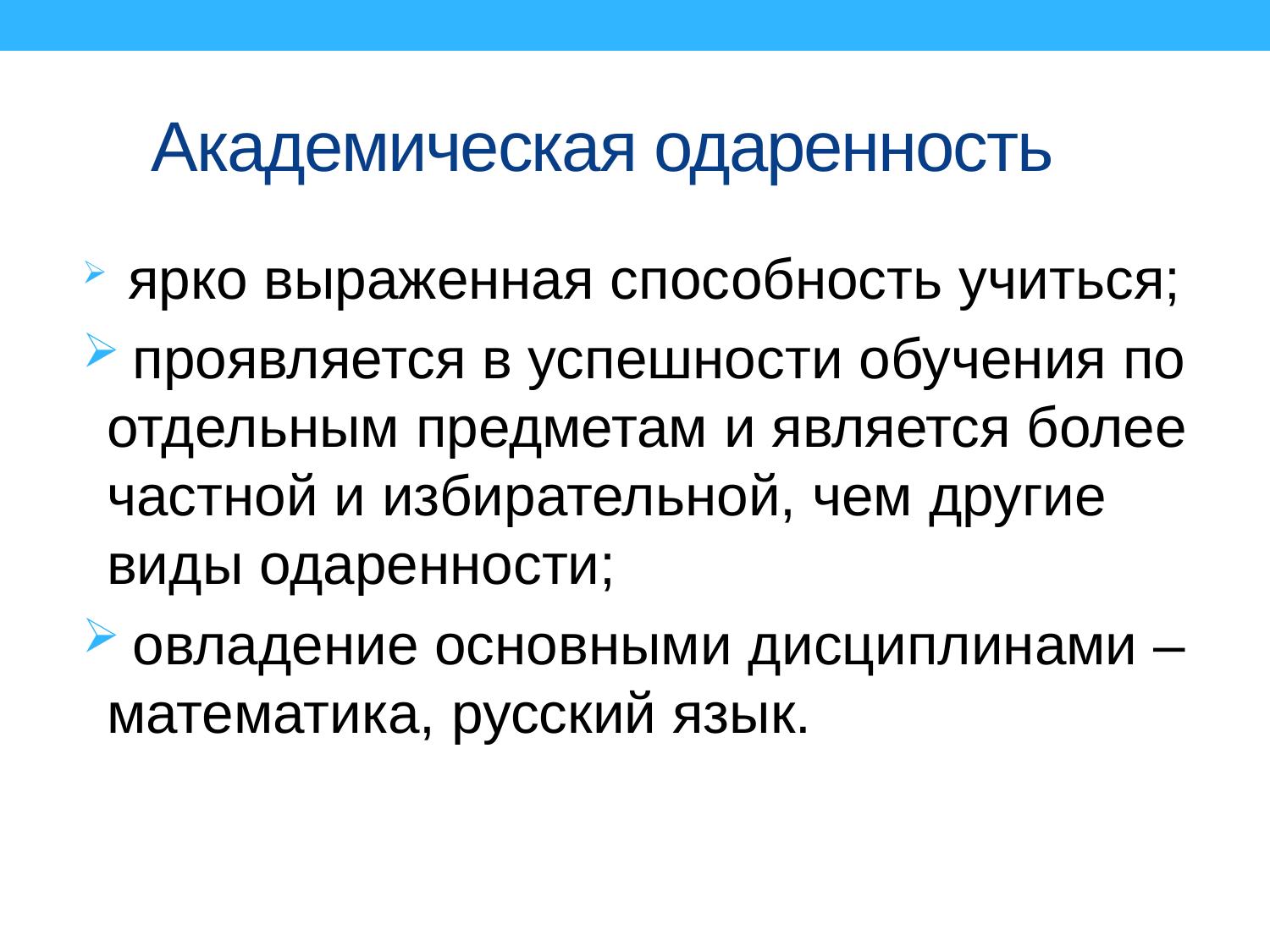

# Академическая одаренность

  ярко выраженная способность учиться;
 проявляется в успешности обучения по отдельным предметам и является более частной и избирательной, чем другие виды одаренности;
 овладение основными дисциплинами –математика, русский язык.